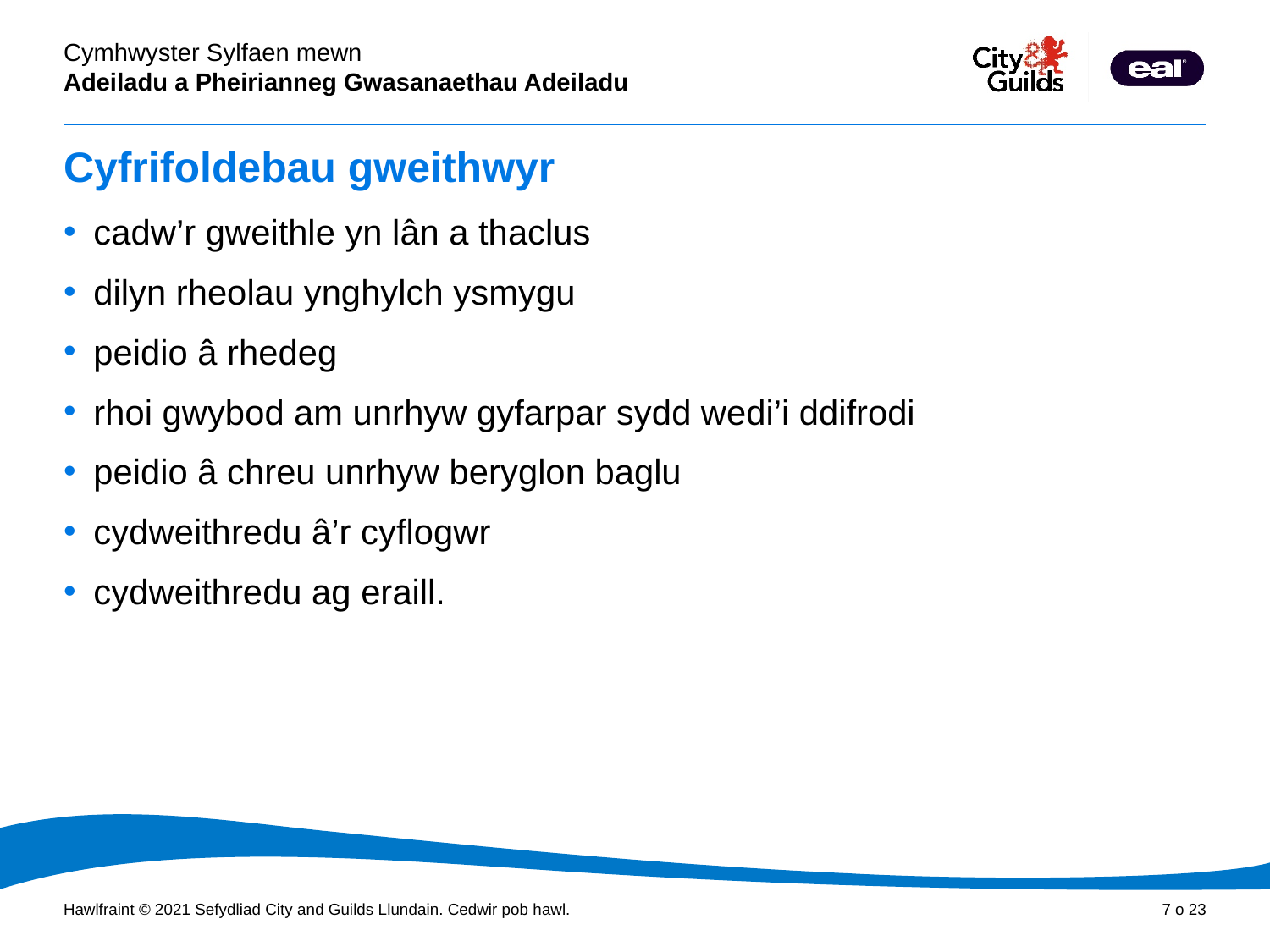

# Cyfrifoldebau gweithwyr
cadw’r gweithle yn lân a thaclus
dilyn rheolau ynghylch ysmygu
peidio â rhedeg
rhoi gwybod am unrhyw gyfarpar sydd wedi’i ddifrodi
peidio â chreu unrhyw beryglon baglu
cydweithredu â’r cyflogwr
cydweithredu ag eraill.